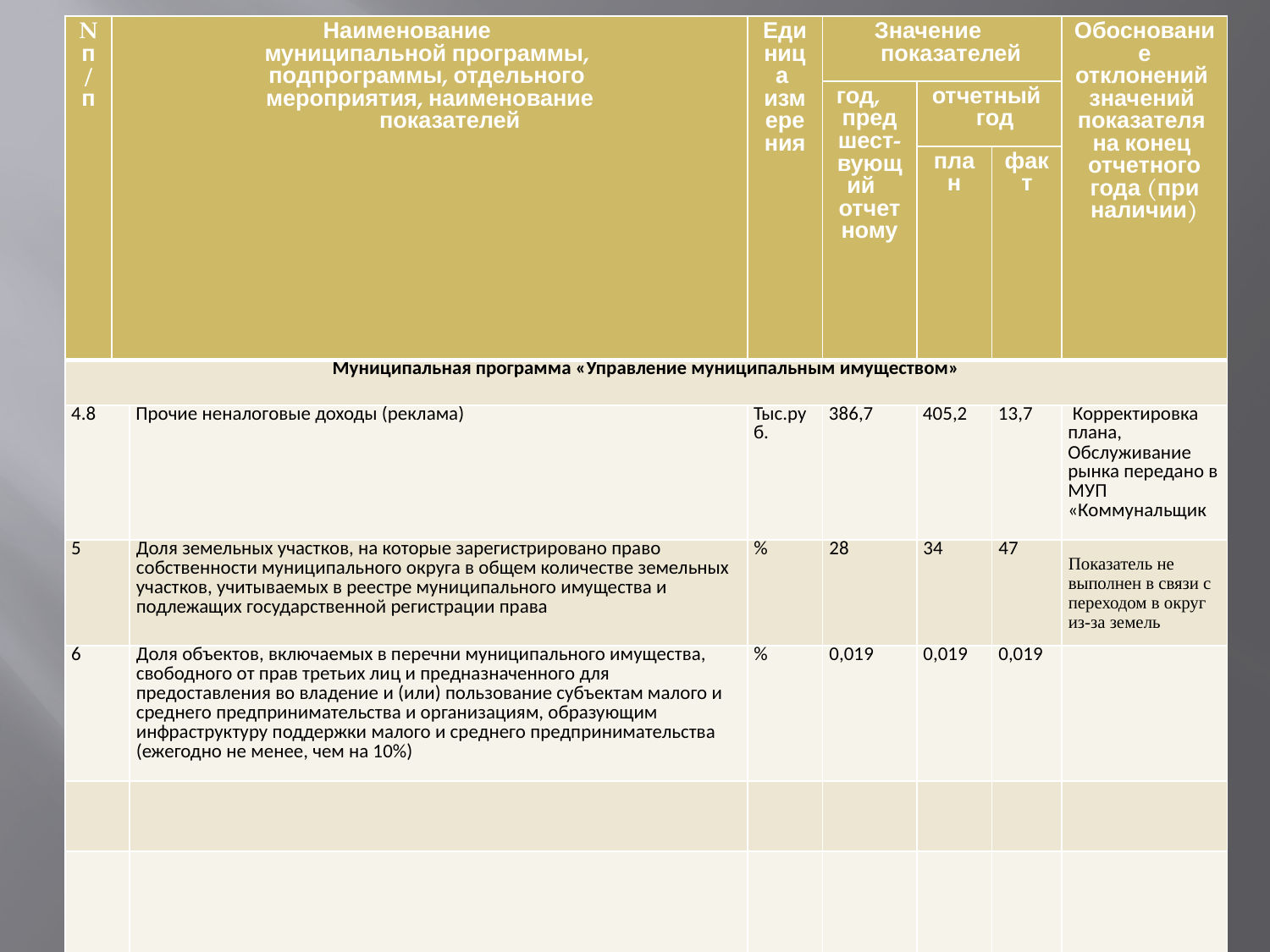

| N п/п | Наименование муниципальной программы, подпрограммы, отдельного мероприятия, наименование показателей |  | Единица измерения | Значение показателей |  |  | Обоснование отклонений значений показателя на конец отчетного года (при наличии) |
| --- | --- | --- | --- | --- | --- | --- | --- |
|  |  |  |  | год, предшест- вующий отчетному | отчетный год |  |  |
|  |  |  |  |  | план | факт |  |
| Муниципальная программа «Управление муниципальным имуществом» |  |  |  |  |  |  |  |
| 4.8 |  | Прочие неналоговые доходы (реклама) | Тыс.руб. | 386,7 | 405,2 | 13,7 | Корректировка плана, Обслуживание рынка передано в МУП «Коммунальщик |
| 5 |  | Доля земельных участков, на которые зарегистрировано право собственности муниципального округа в общем количестве земельных участков, учитываемых в реестре муниципального имущества и подлежащих государственной регистрации права | % | 28 | 34 | 47 | Показатель не выполнен в связи с переходом в округ из-за земель |
| 6 |  | Доля объектов, включаемых в перечни муниципального имущества, свободного от прав третьих лиц и предназначенного для предоставления во владение и (или) пользование субъектам малого и среднего предпринимательства и организациям, образующим инфраструктуру поддержки малого и среднего предпринимательства (ежегодно не менее, чем на 10%) | % | 0,019 | 0,019 | 0,019 |  |
|  |  |  |  |  |  |  |  |
|  |  |  |  |  |  |  |  |